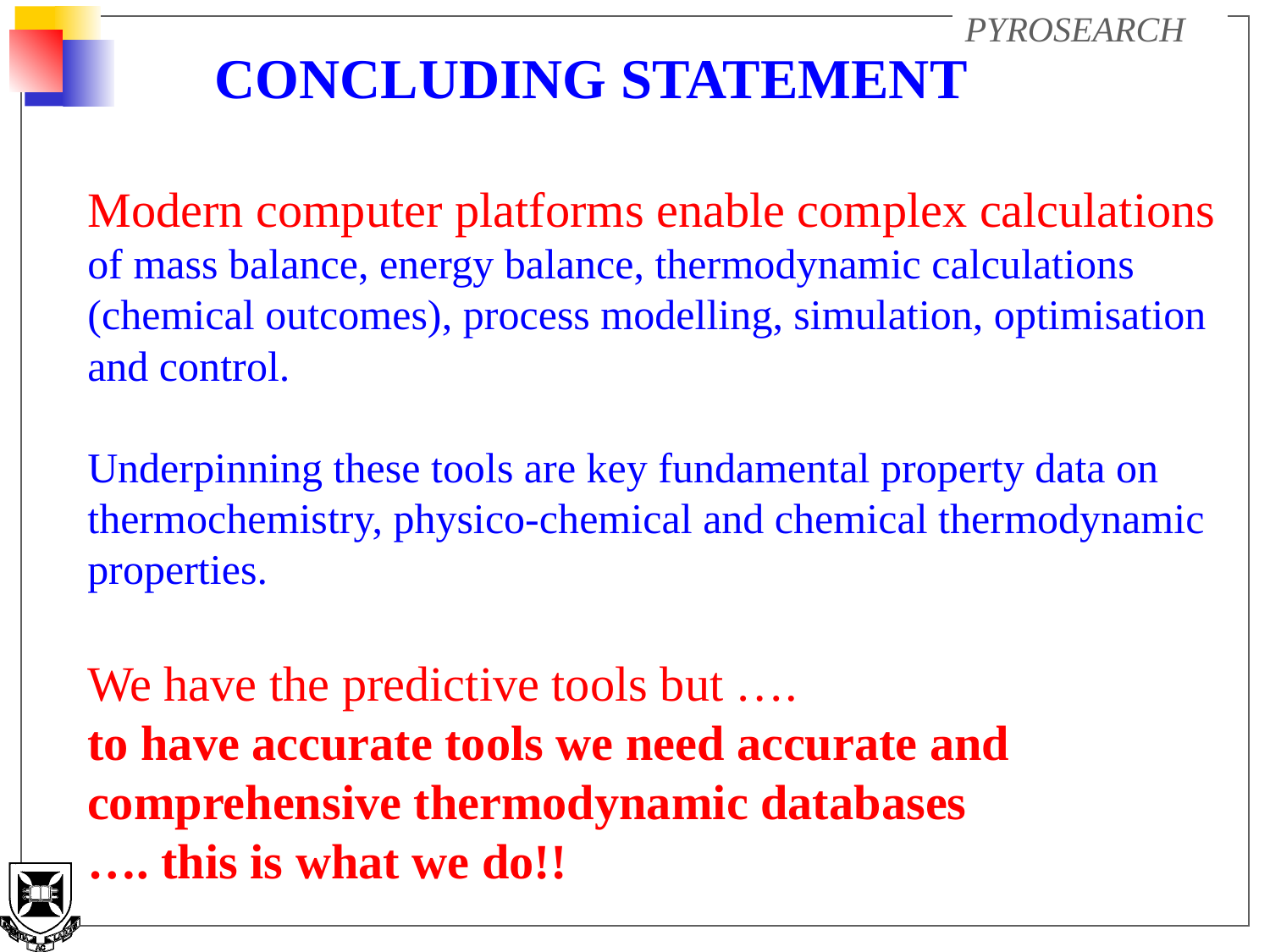

CONCLUDING STATEMENT

Modern computer platforms enable complex calculations of mass balance, energy balance, thermodynamic calculations (chemical outcomes), process modelling, simulation, optimisation and control.

Underpinning these tools are key fundamental property data on thermochemistry, physico-chemical and chemical thermodynamic properties.

We have the predictive tools but ….
to have accurate tools we need accurate and comprehensive thermodynamic databases
…. this is what we do!!